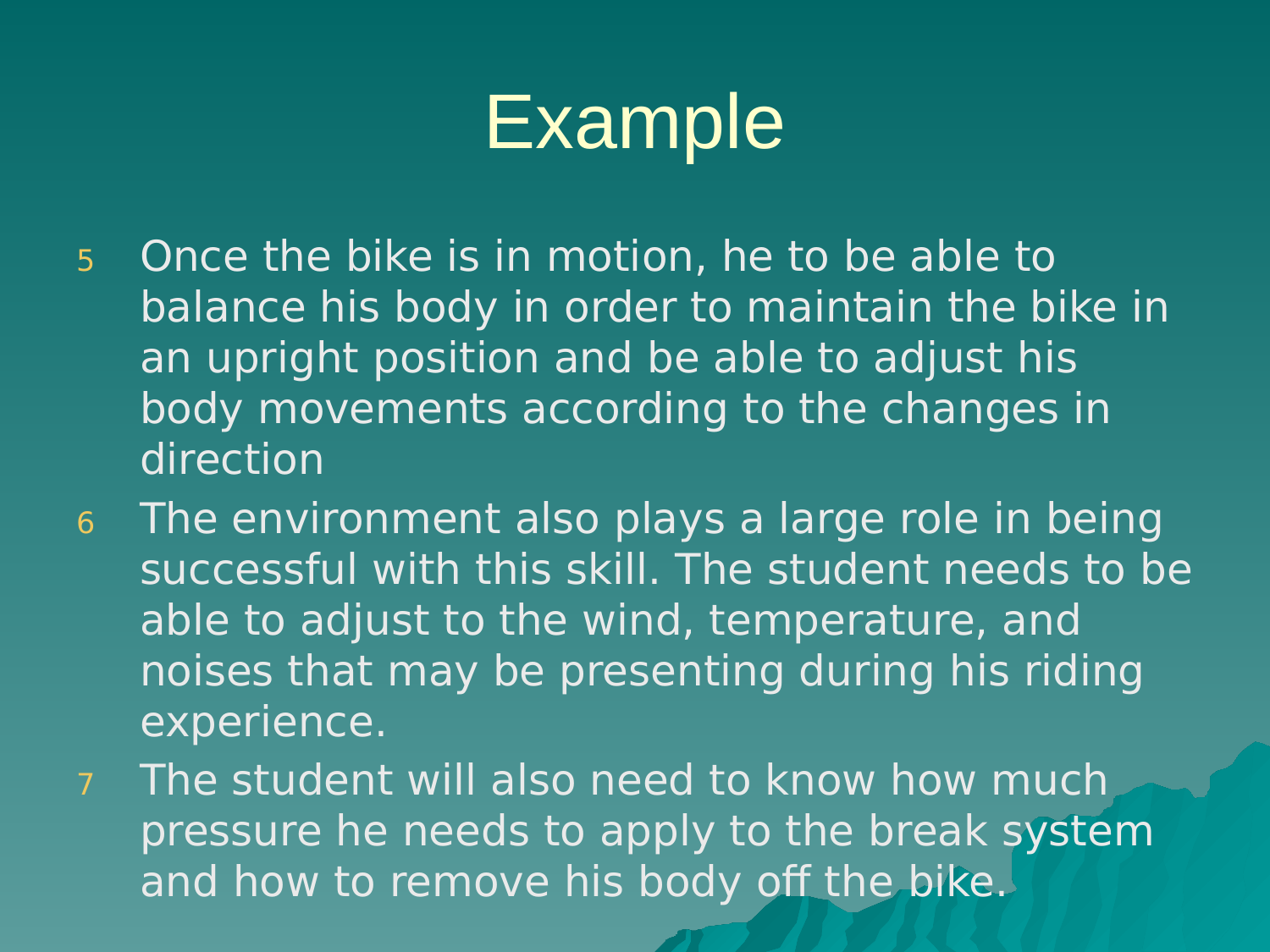

# Example
Once the bike is in motion, he to be able to balance his body in order to maintain the bike in an upright position and be able to adjust his body movements according to the changes in direction
The environment also plays a large role in being successful with this skill. The student needs to be able to adjust to the wind, temperature, and noises that may be presenting during his riding experience.
The student will also need to know how much pressure he needs to apply to the break system and how to remove his body off the bike.